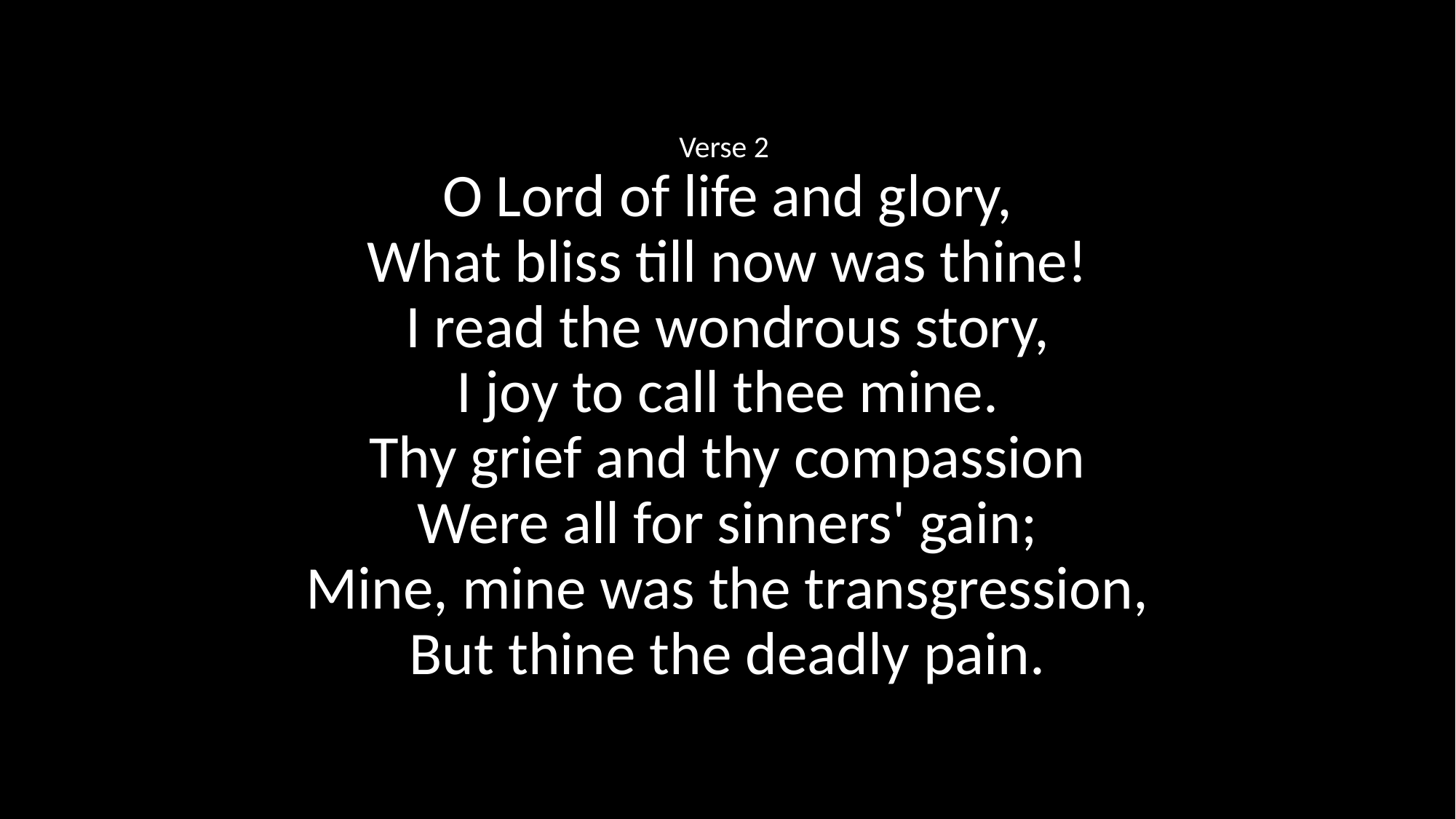

Verse 2
O Lord of life and glory,
What bliss till now was thine!
I read the wondrous story,
I joy to call thee mine.
Thy grief and thy compassion
Were all for sinners' gain;
Mine, mine was the transgression,
But thine the deadly pain.